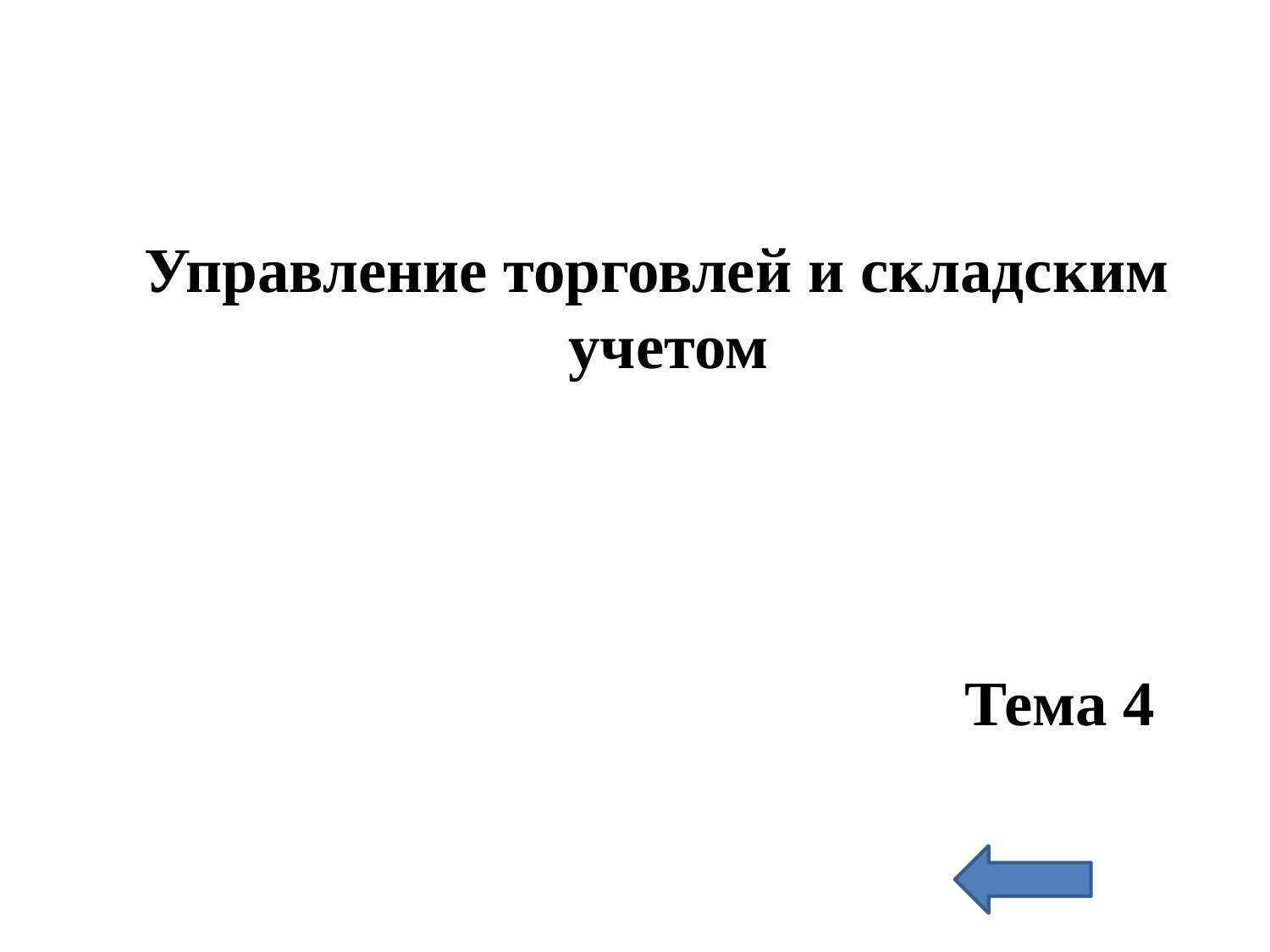

Управление торговлей и складским учетом
Тема 4